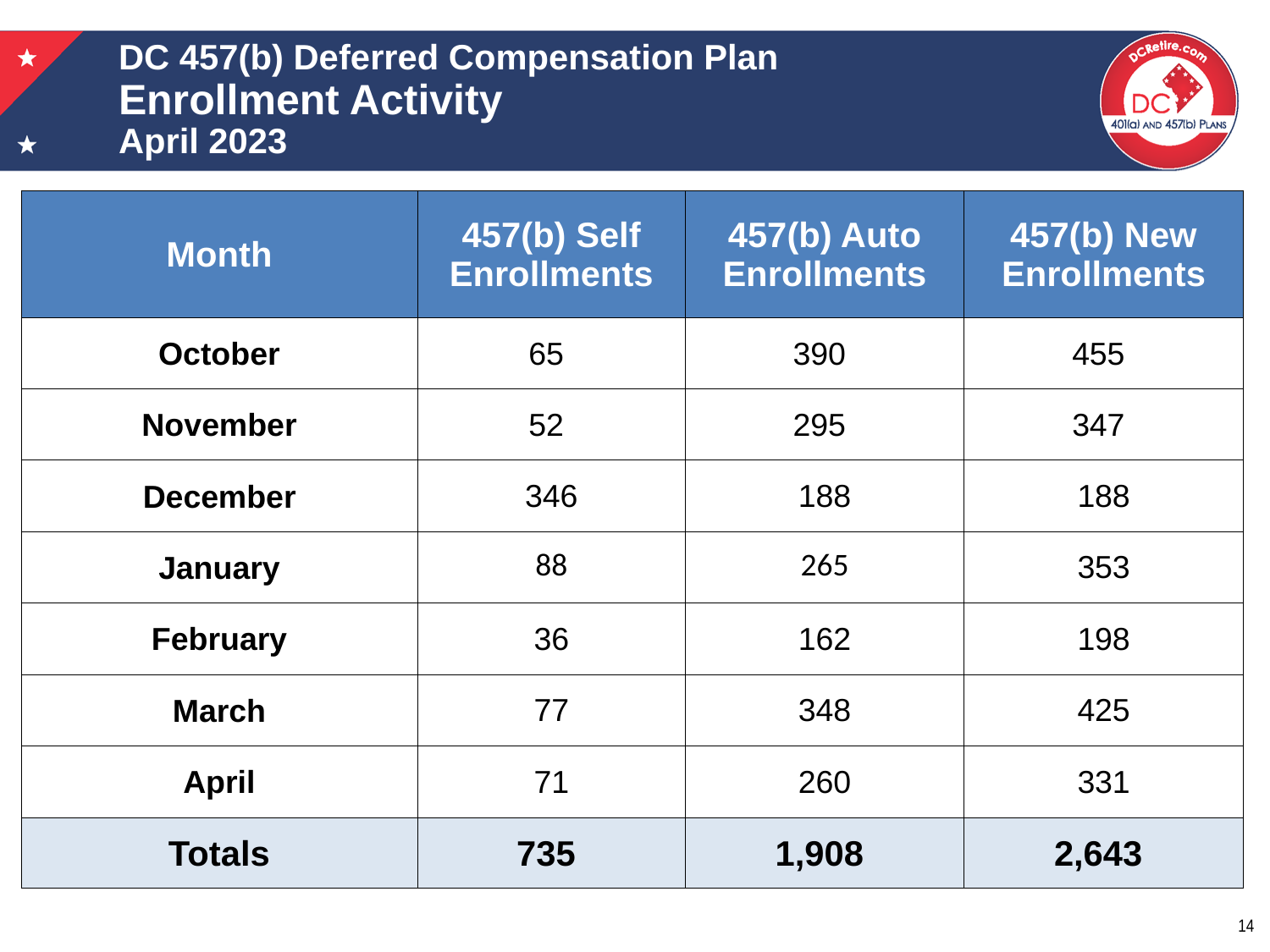

# DC 457(b) Deferred Compensation Plan Enrollment Activity April 2023
| Month | 457(b) Self Enrollments | 457(b) Auto Enrollments | 457(b) New Enrollments |
| --- | --- | --- | --- |
| October | 65 | 390 | 455 |
| November | 52 | 295 | 347 |
| December | 346 | 188 | 188 |
| January | 88 | 265 | 353 |
| February | 36 | 162 | 198 |
| March | 77 | 348 | 425 |
| April | 71 | 260 | 331 |
| Totals | 735 | 1,908 | 2,643 |